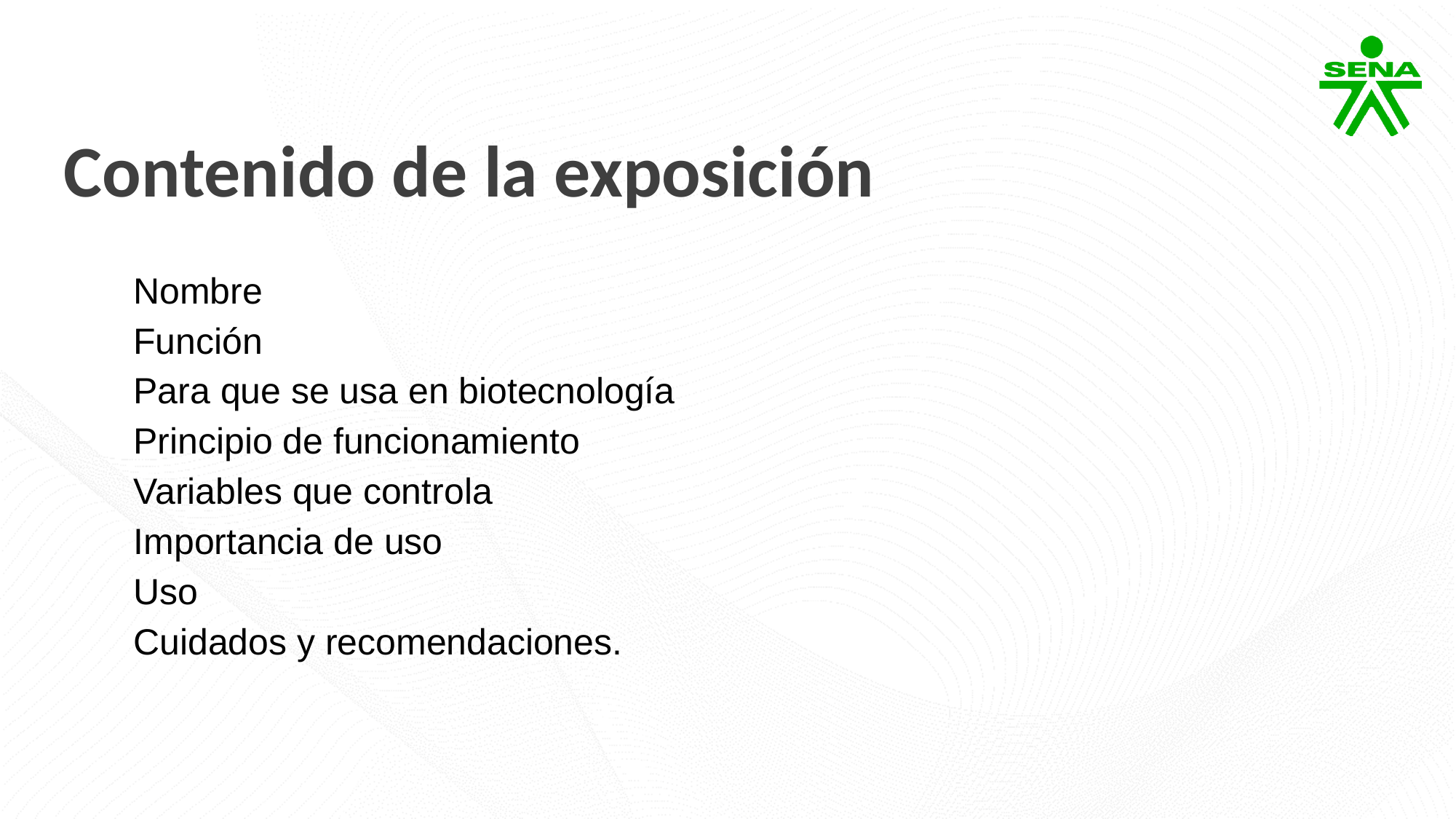

Contenido de la exposición
Nombre
Función
Para que se usa en biotecnología
Principio de funcionamiento
Variables que controla
Importancia de uso
Uso
Cuidados y recomendaciones.